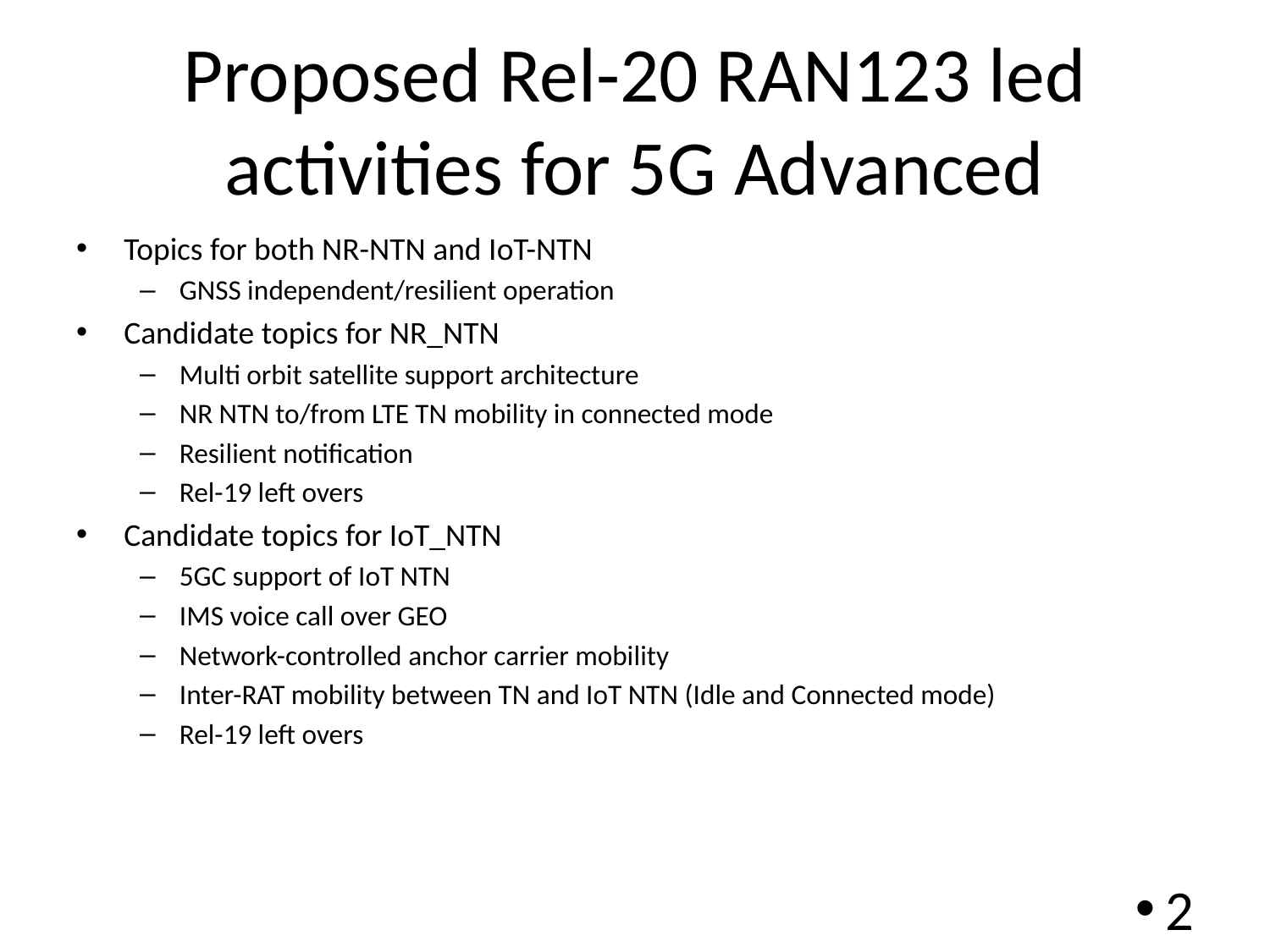

# Proposed Rel-20 RAN123 led activities for 5G Advanced
Topics for both NR-NTN and IoT-NTN
GNSS independent/resilient operation
Candidate topics for NR_NTN
Multi orbit satellite support architecture
NR NTN to/from LTE TN mobility in connected mode
Resilient notification
Rel-19 left overs
Candidate topics for IoT_NTN
5GC support of IoT NTN
IMS voice call over GEO
Network-controlled anchor carrier mobility
Inter-RAT mobility between TN and IoT NTN (Idle and Connected mode)
Rel-19 left overs
2